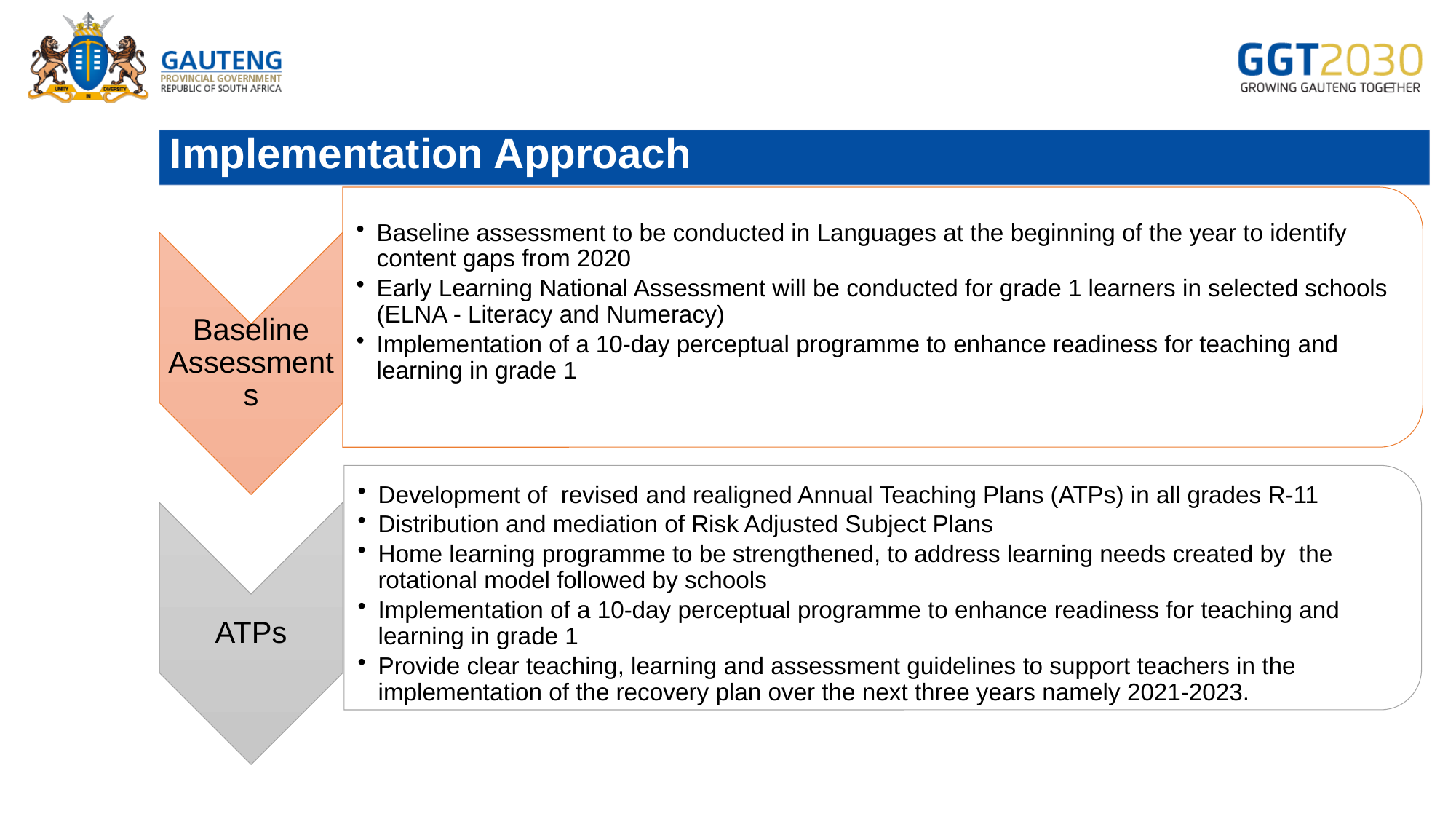

# Implementation Approach
Baseline Assessments
Baseline assessment to be conducted in Languages at the beginning of the year to identify content gaps from 2020
Early Learning National Assessment will be conducted for grade 1 learners in selected schools (ELNA - Literacy and Numeracy)
Implementation of a 10-day perceptual programme to enhance readiness for teaching and learning in grade 1

ATPs

Development of  revised and realigned Annual Teaching Plans (ATPs) in all grades R-11
Distribution and mediation of Risk Adjusted Subject Plans
Home learning programme to be strengthened, to address learning needs created by  the rotational model followed by schools
Implementation of a 10-day perceptual programme to enhance readiness for teaching and learning in grade 1
Provide clear teaching, learning and assessment guidelines to support teachers in the implementation of the recovery plan over the next three years namely 2021-2023.